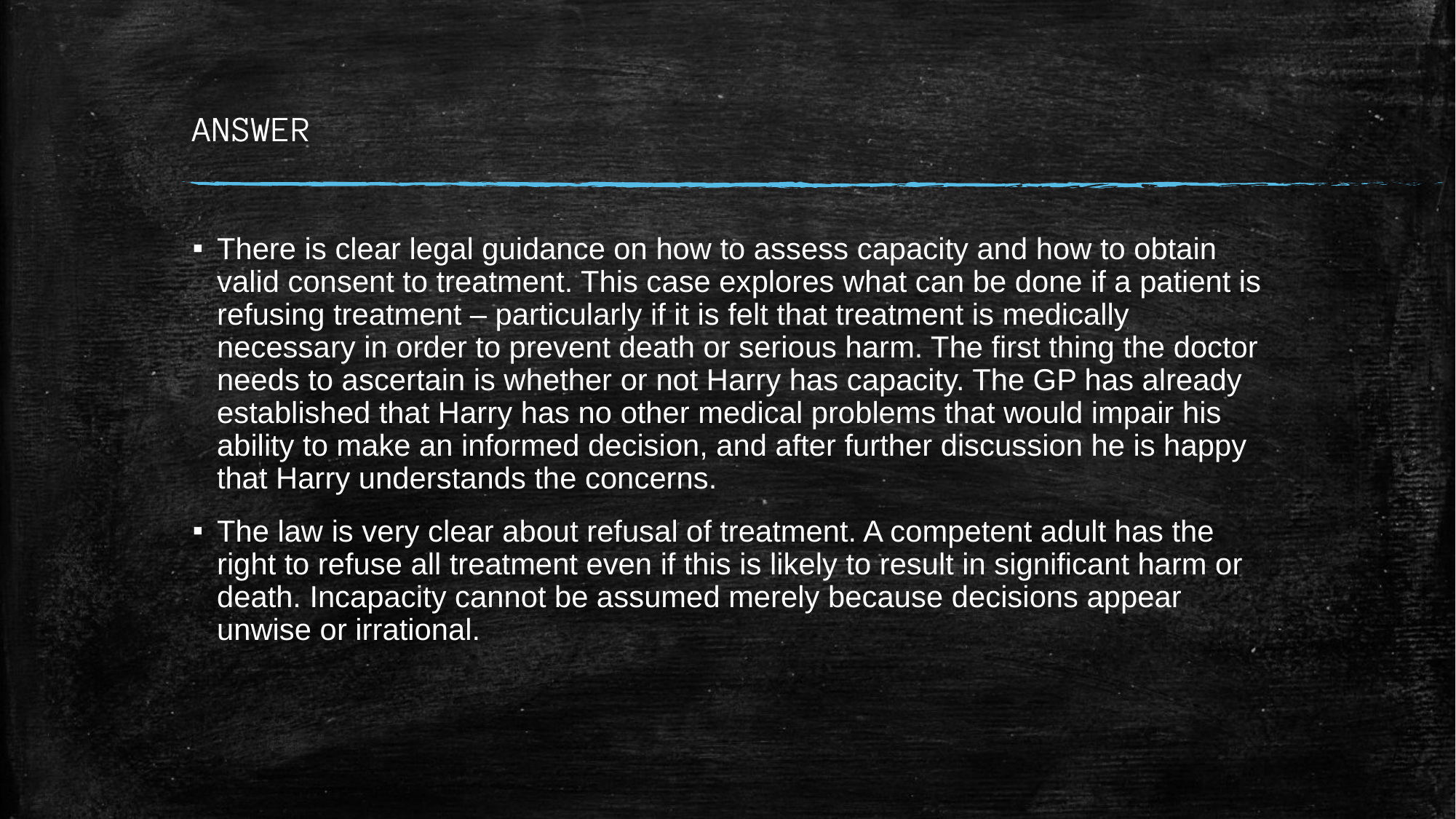

# ANSWER
There is clear legal guidance on how to assess capacity and how to obtain valid consent to treatment. This case explores what can be done if a patient is refusing treatment – particularly if it is felt that treatment is medically necessary in order to prevent death or serious harm. The first thing the doctor needs to ascertain is whether or not Harry has capacity. The GP has already established that Harry has no other medical problems that would impair his ability to make an informed decision, and after further discussion he is happy that Harry understands the concerns.
The law is very clear about refusal of treatment. A competent adult has the right to refuse all treatment even if this is likely to result in significant harm or death. Incapacity cannot be assumed merely because decisions appear unwise or irrational.